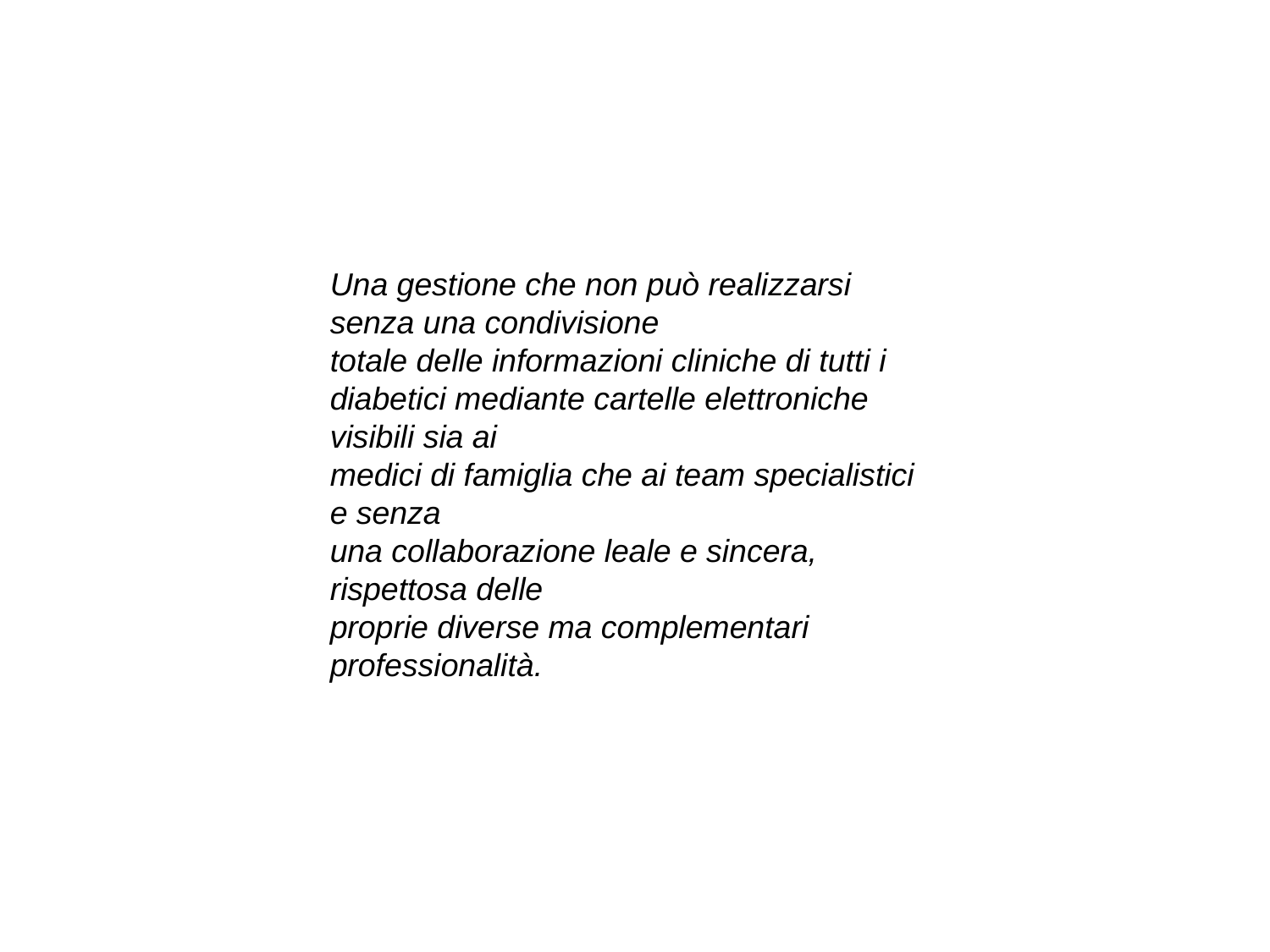

Una gestione che non può realizzarsi senza una condivisione
totale delle informazioni cliniche di tutti i
diabetici mediante cartelle elettroniche visibili sia ai
medici di famiglia che ai team specialistici e senza
una collaborazione leale e sincera, rispettosa delle
proprie diverse ma complementari professionalità.